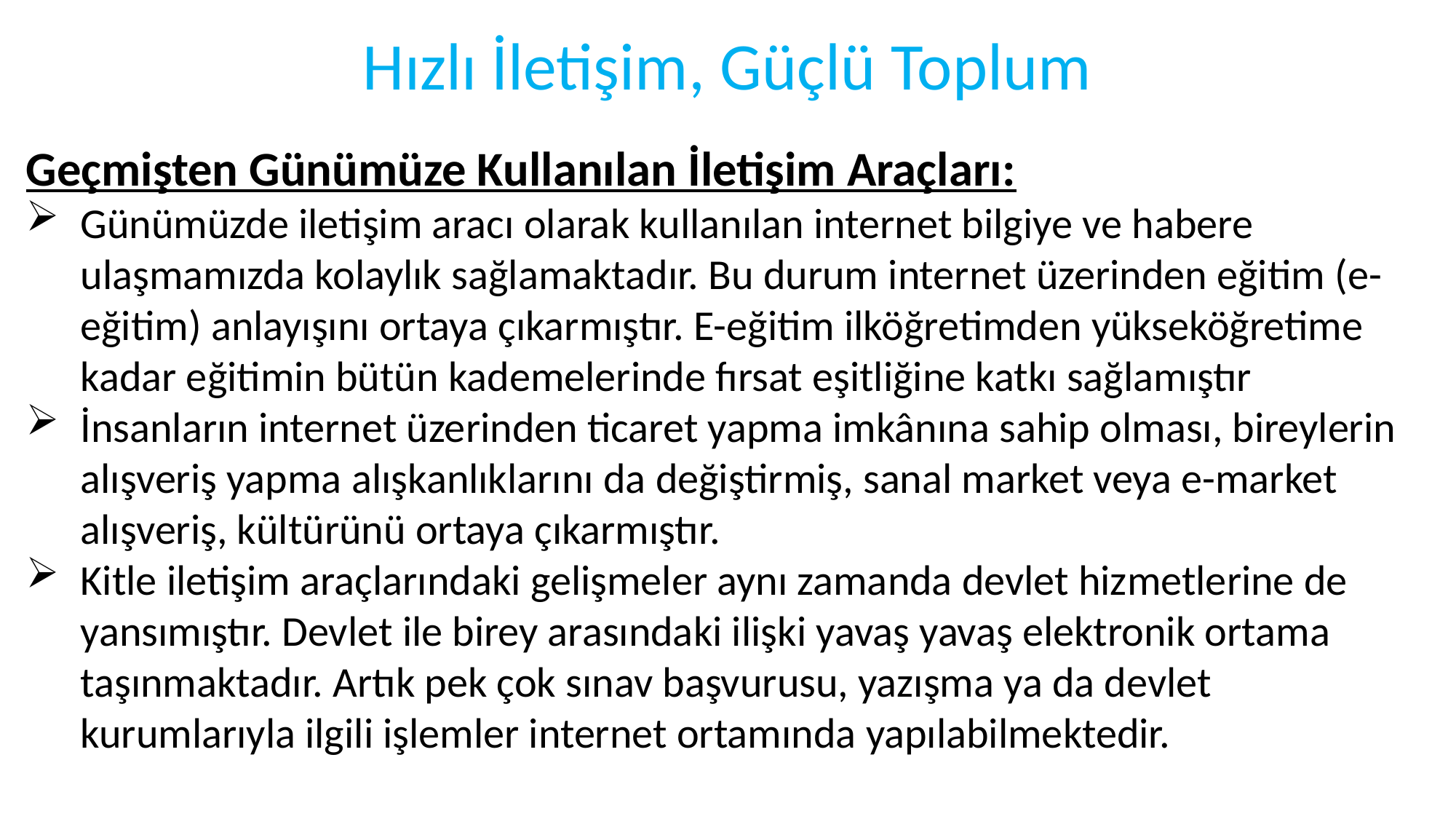

# Hızlı İletişim, Güçlü Toplum
Geçmişten Günümüze Kullanılan İletişim Araçları:
Günümüzde iletişim aracı olarak kullanılan internet bilgiye ve habere ulaşmamızda kolaylık sağlamaktadır. Bu durum internet üzerinden eğitim (e-eğitim) anlayışını ortaya çıkarmıştır. E-eğitim ilköğretimden yükseköğretime kadar eğitimin bütün kademelerinde fırsat eşitliğine katkı sağlamıştır
İnsanların internet üzerinden ticaret yapma imkânına sahip olması, bireylerin alışveriş yapma alışkanlıklarını da değiştirmiş, sanal market veya e-market alışveriş, kültürünü ortaya çıkarmıştır.
Kitle iletişim araçlarındaki gelişmeler aynı zamanda devlet hizmetlerine de yansımıştır. Devlet ile birey arasındaki ilişki yavaş yavaş elektronik ortama taşınmaktadır. Artık pek çok sınav başvurusu, yazışma ya da devlet kurumlarıyla ilgili işlemler internet ortamında yapılabilmektedir.